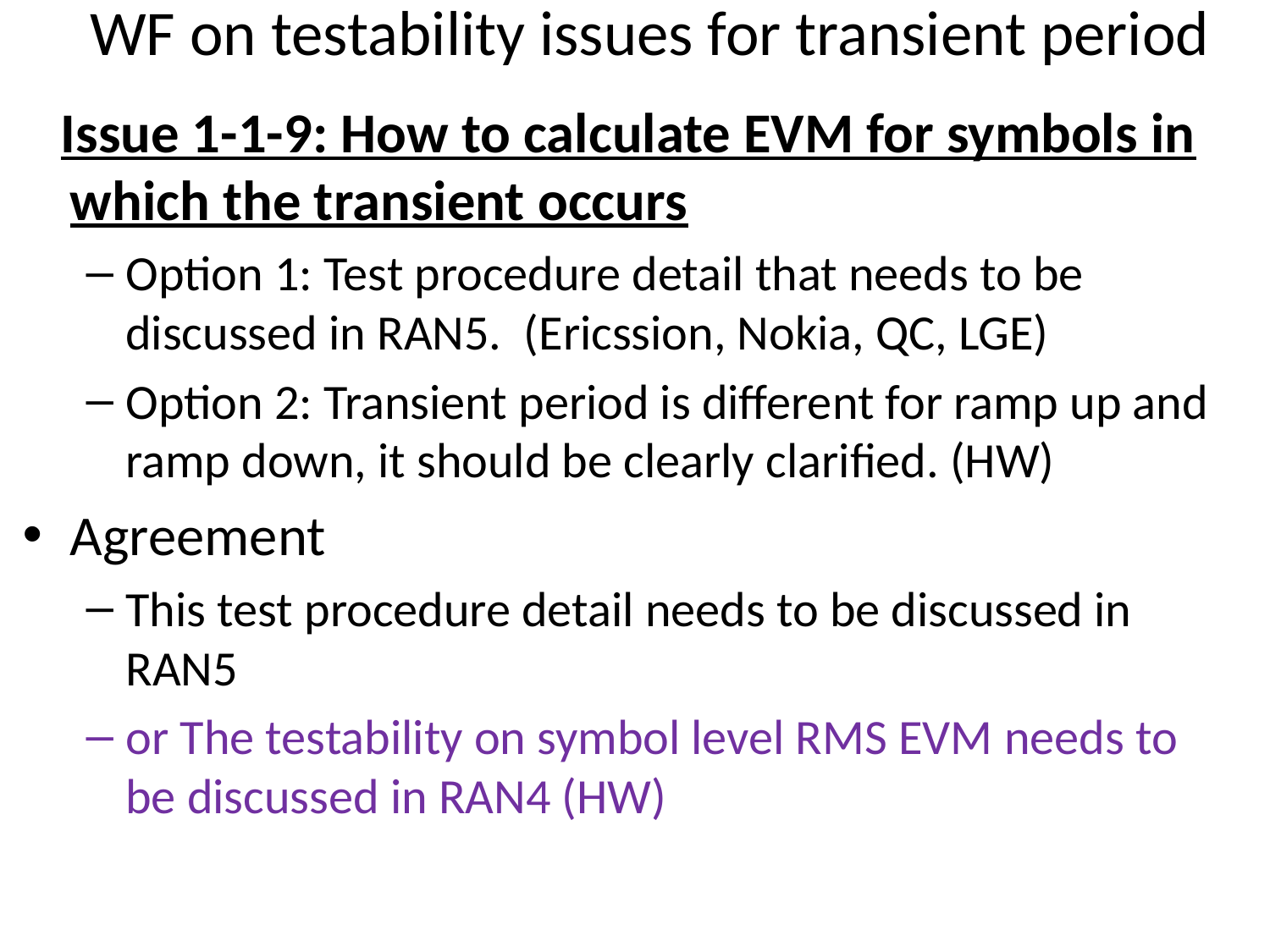

# WF on testability issues for transient period
   Issue 1-1-9: How to calculate EVM for symbols in which the transient occurs
Option 1: Test procedure detail that needs to be discussed in RAN5.  (Ericssion, Nokia, QC, LGE)
Option 2: Transient period is different for ramp up and ramp down, it should be clearly clarified. (HW)
Agreement
This test procedure detail needs to be discussed in RAN5
or The testability on symbol level RMS EVM needs to be discussed in RAN4 (HW)